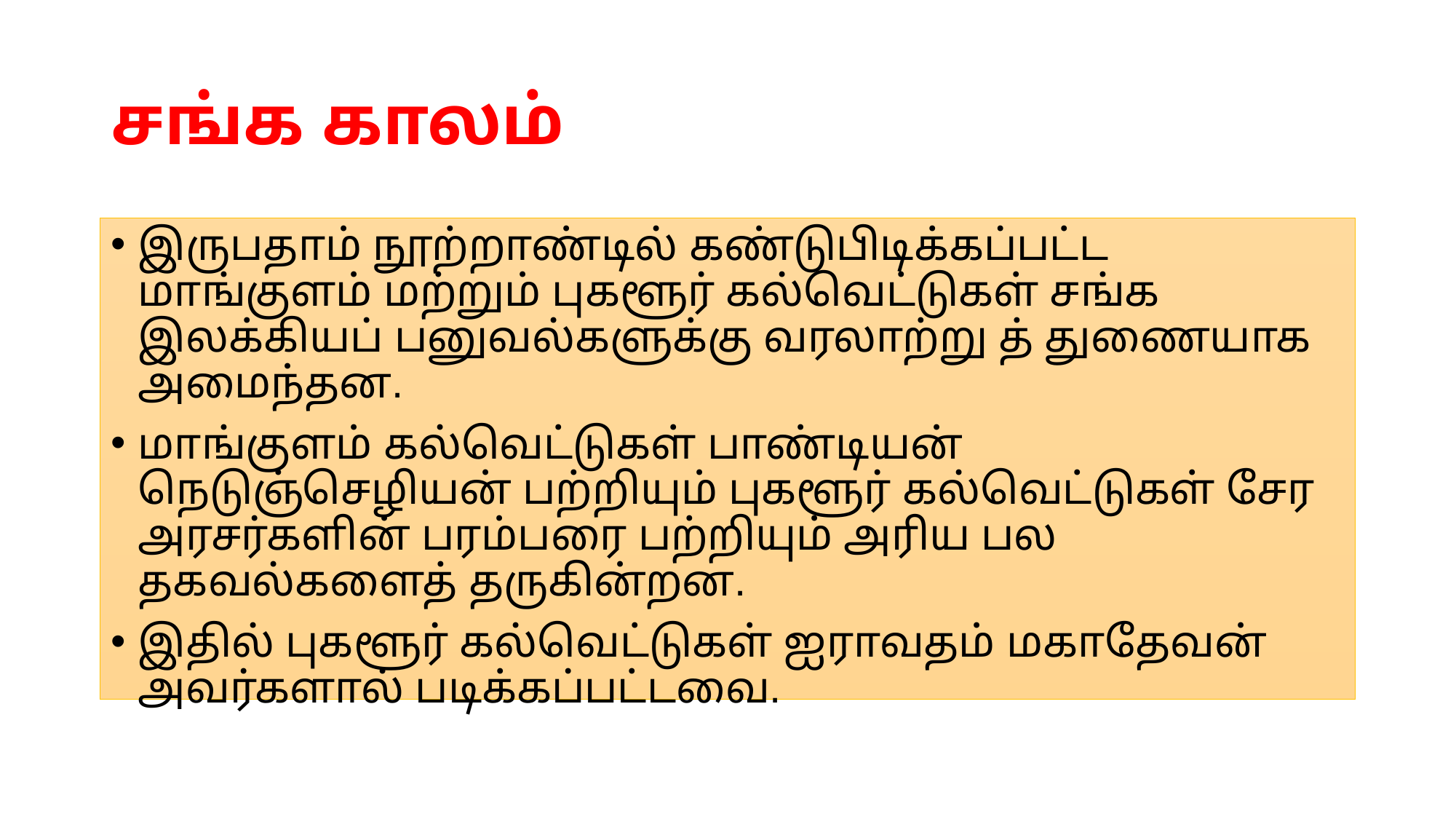

# சங்க காலம்
இருபதாம் நூற்றாண்டில் கண்டுபிடிக்கப்பட்ட மாங்குளம் மற்றும் புகளூர் கல்வெட்டுகள் சங்க இலக்கியப் பனுவல்களுக்கு வரலாற்று த் துணையாக அமைந்தன.
மாங்குளம் கல்வெட்டுகள் பாண்டியன் நெடுஞ்செழியன் பற்றியும் புகளூர் கல்வெட்டுகள் சேர அரசர்களின் பரம்பரை பற்றியும் அரிய பல தகவல்களைத் தருகின்றன.
இதில் புகளூர் கல்வெட்டுகள் ஐராவதம் மகாதேவன் அவர்களால் படிக்கப்பட்டவை.